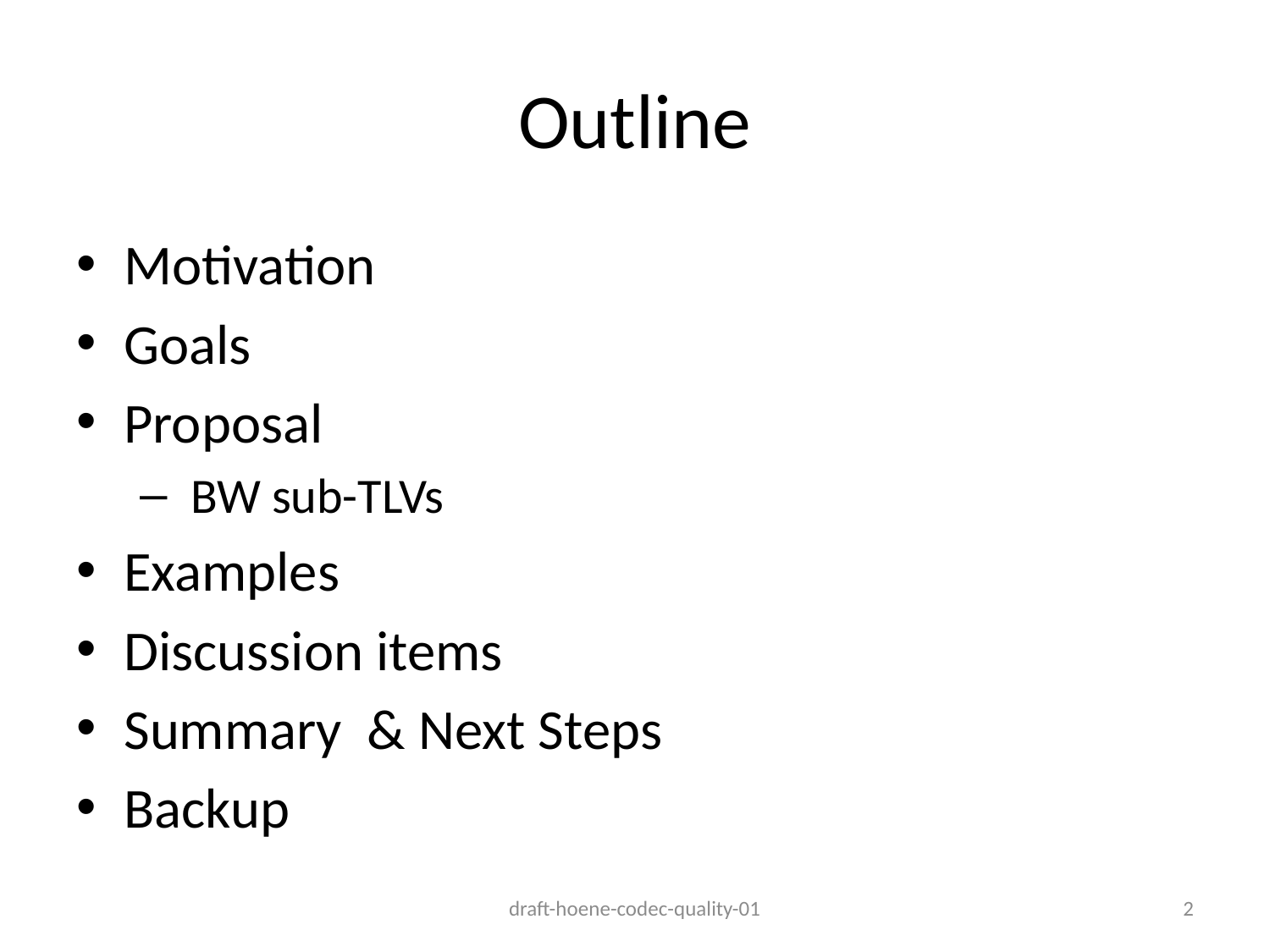

# Outline
Motivation
Goals
Proposal
 BW sub-TLVs
Examples
Discussion items
Summary  & Next Steps
Backup
draft-hoene-codec-quality-01
2